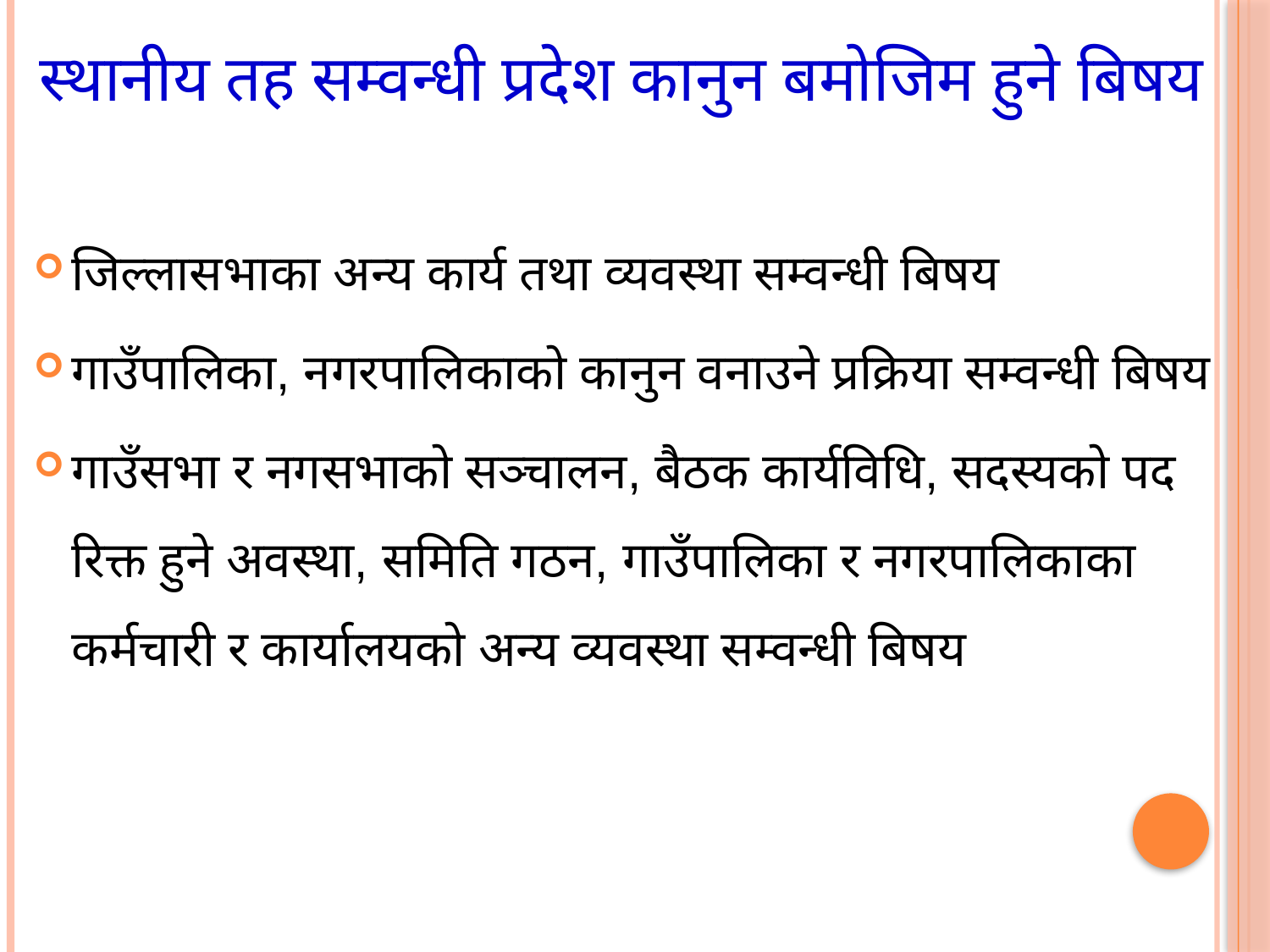

स्थानीय तह सम्वन्धी प्रदेश कानुन बमोजिम हुने बिषय

जिल्लासभाका अन्य कार्य तथा व्यवस्था सम्वन्धी बिषय
गाउँपालिका, नगरपालिकाको कानुन वनाउने प्रक्रिया सम्वन्धी बिषय
गाउँसभा र नगसभाको सञ्चालन, बैठक कार्यविधि, सदस्यको पद रिक्त हुने अवस्था, समिति गठन, गाउँपालिका र नगरपालिकाका कर्मचारी र कार्यालयको अन्य व्यवस्था सम्वन्धी बिषय